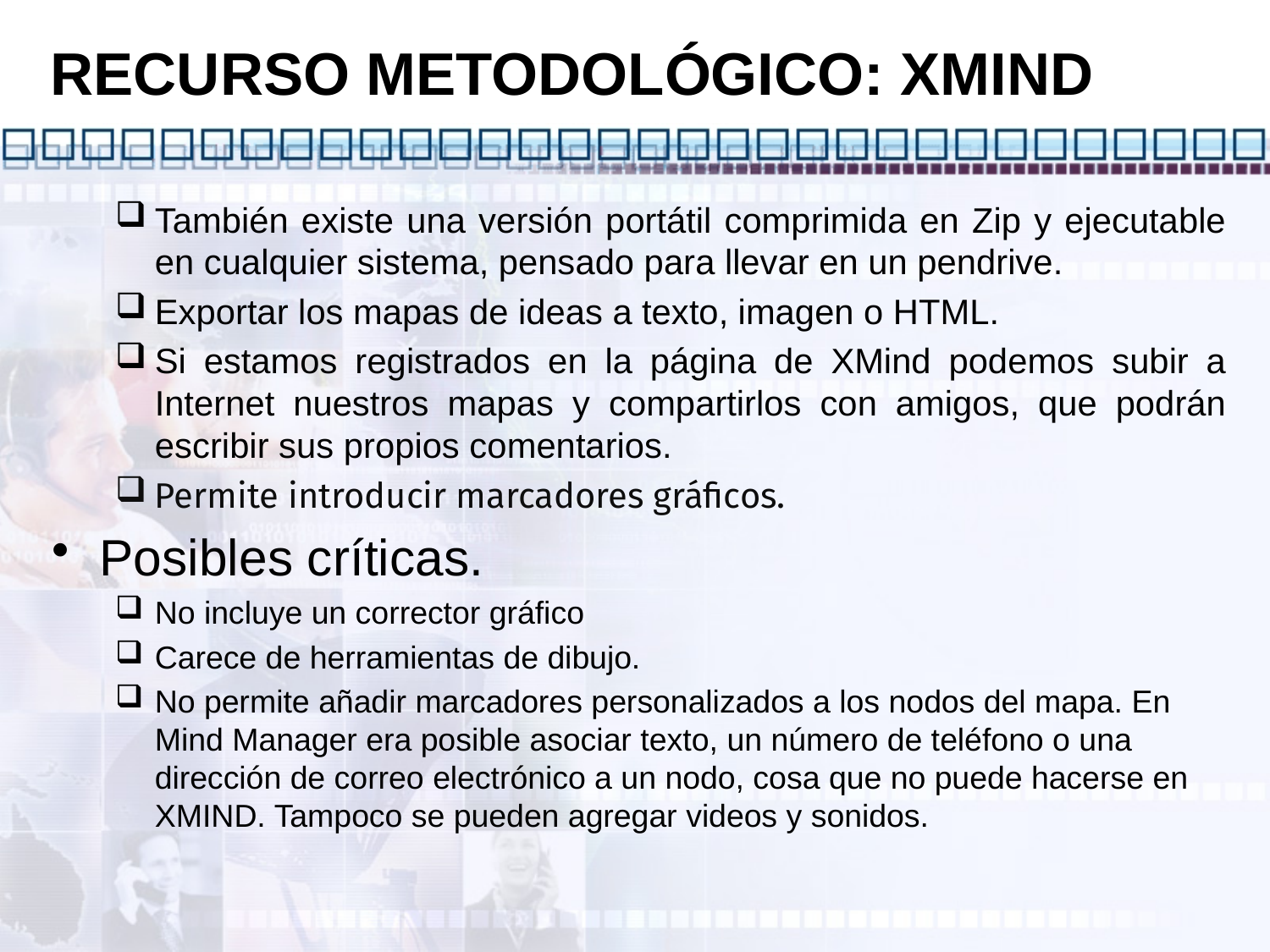

# RECURSO METODOLÓGICO: XMIND
También existe una versión portátil comprimida en Zip y ejecutable en cualquier sistema, pensado para llevar en un pendrive.
Exportar los mapas de ideas a texto, imagen o HTML.
Si estamos registrados en la página de XMind podemos subir a Internet nuestros mapas y compartirlos con amigos, que podrán escribir sus propios comentarios.
Permite introducir marcadores gráficos.
Posibles críticas.
No incluye un corrector gráfico
Carece de herramientas de dibujo.
No permite añadir marcadores personalizados a los nodos del mapa. En Mind Manager era posible asociar texto, un número de teléfono o una dirección de correo electrónico a un nodo, cosa que no puede hacerse en XMIND. Tampoco se pueden agregar videos y sonidos.